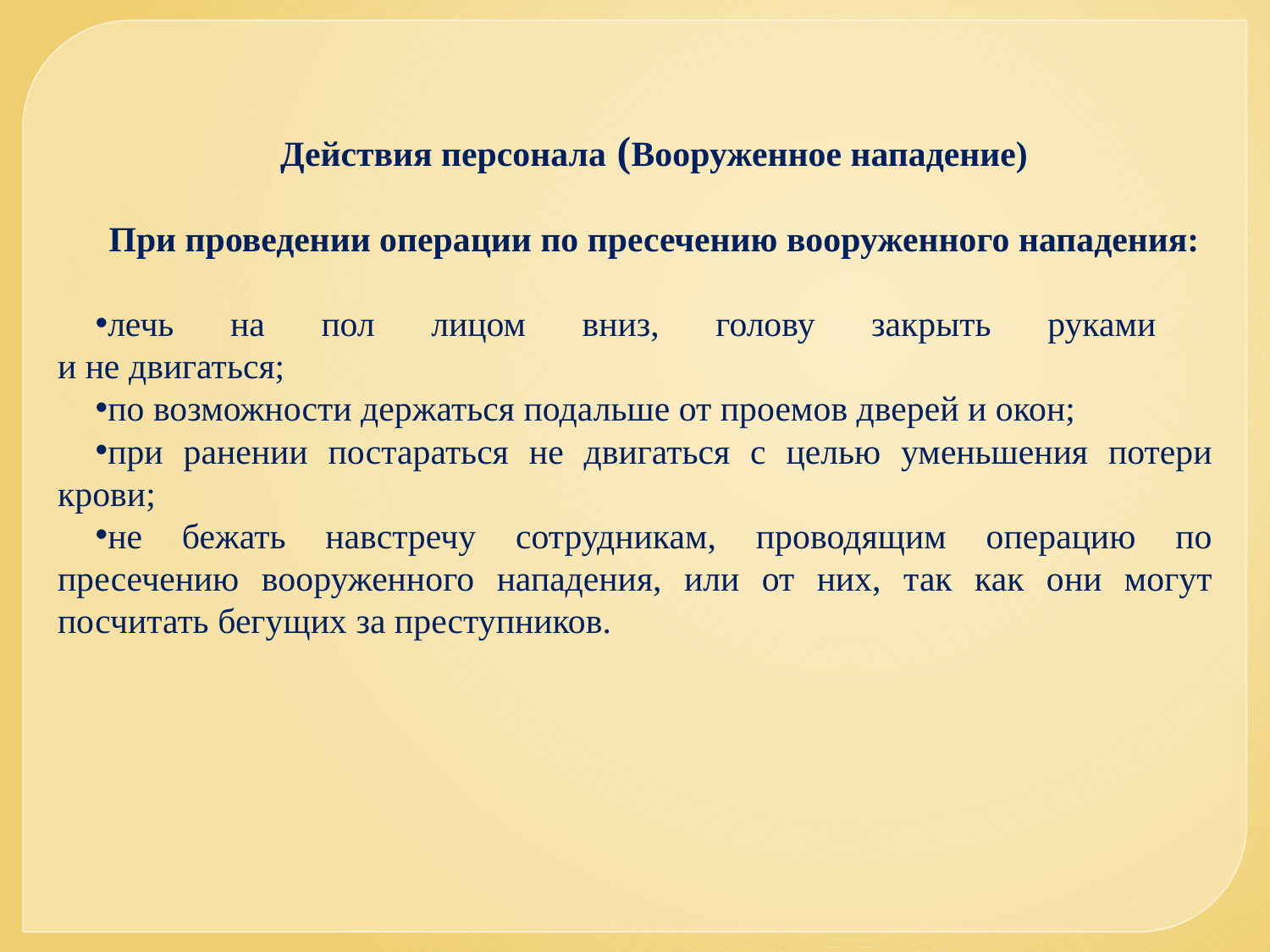

Действия персонала (Вооруженное нападение)

При проведении операции по пресечению вооруженного нападения:

лечь на пол лицом вниз, голову закрыть руками
и не двигаться;
по возможности держаться подальше от проемов дверей и окон;
при ранении постараться не двигаться с целью уменьшения потери крови;
не бежать навстречу сотрудникам, проводящим операцию по пресечению вооруженного нападения, или от них, так как они могут посчитать бегущих за преступников.